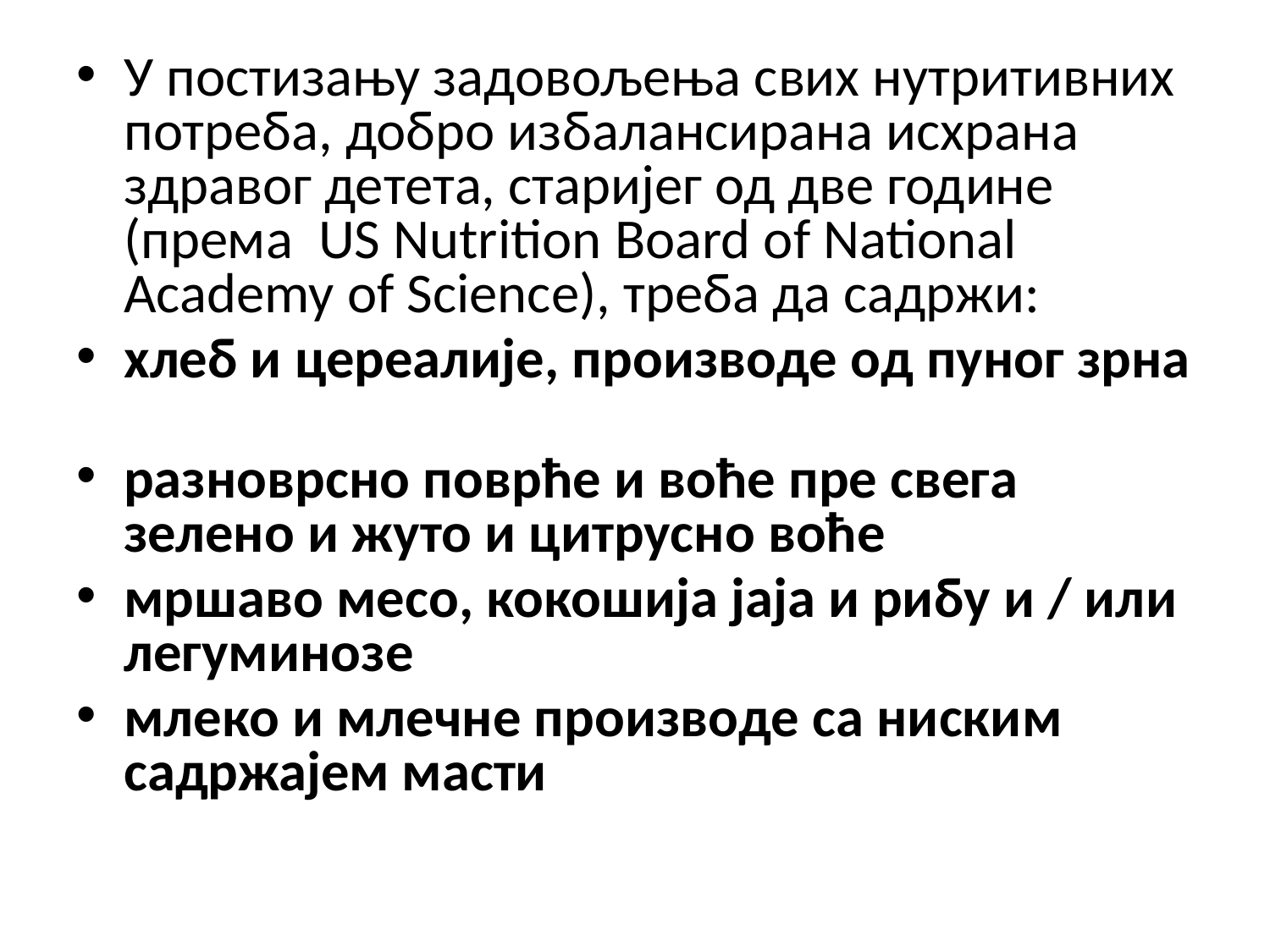

У постизању задовољења свих нутритивних потреба, добро избалансирана исхрана здравог детета, старијег од две године (према  US Nutrition Board of National Academy of Science), треба да садржи:
хлеб и цереалије, производе од пуног зрна
разноврсно поврће и воће пре свега зелено и жуто и цитрусно воће
мршаво месо, кокошија јаја и рибу и / или легуминозе
млеко и млечне производе са ниским садржајем масти